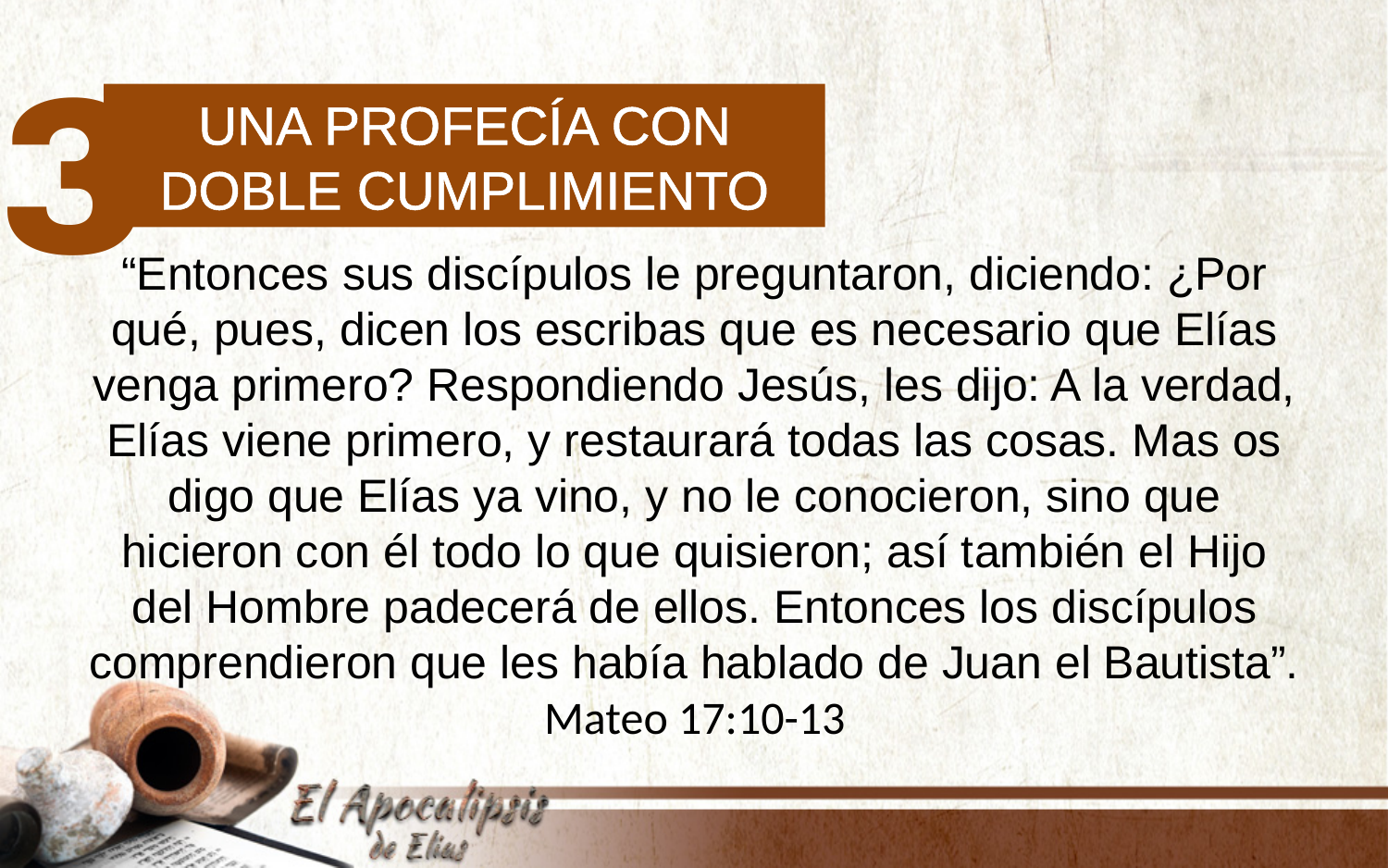

3
Una profecía con doble cumplimiento
“Entonces sus discípulos le preguntaron, diciendo: ¿Por qué, pues, dicen los escribas que es necesario que Elías venga primero? Respondiendo Jesús, les dijo: A la verdad, Elías viene primero, y restaurará todas las cosas. Mas os digo que Elías ya vino, y no le conocieron, sino que hicieron con él todo lo que quisieron; así también el Hijo del Hombre padecerá de ellos. Entonces los discípulos comprendieron que les había hablado de Juan el Bautista”. Mateo 17:10-13